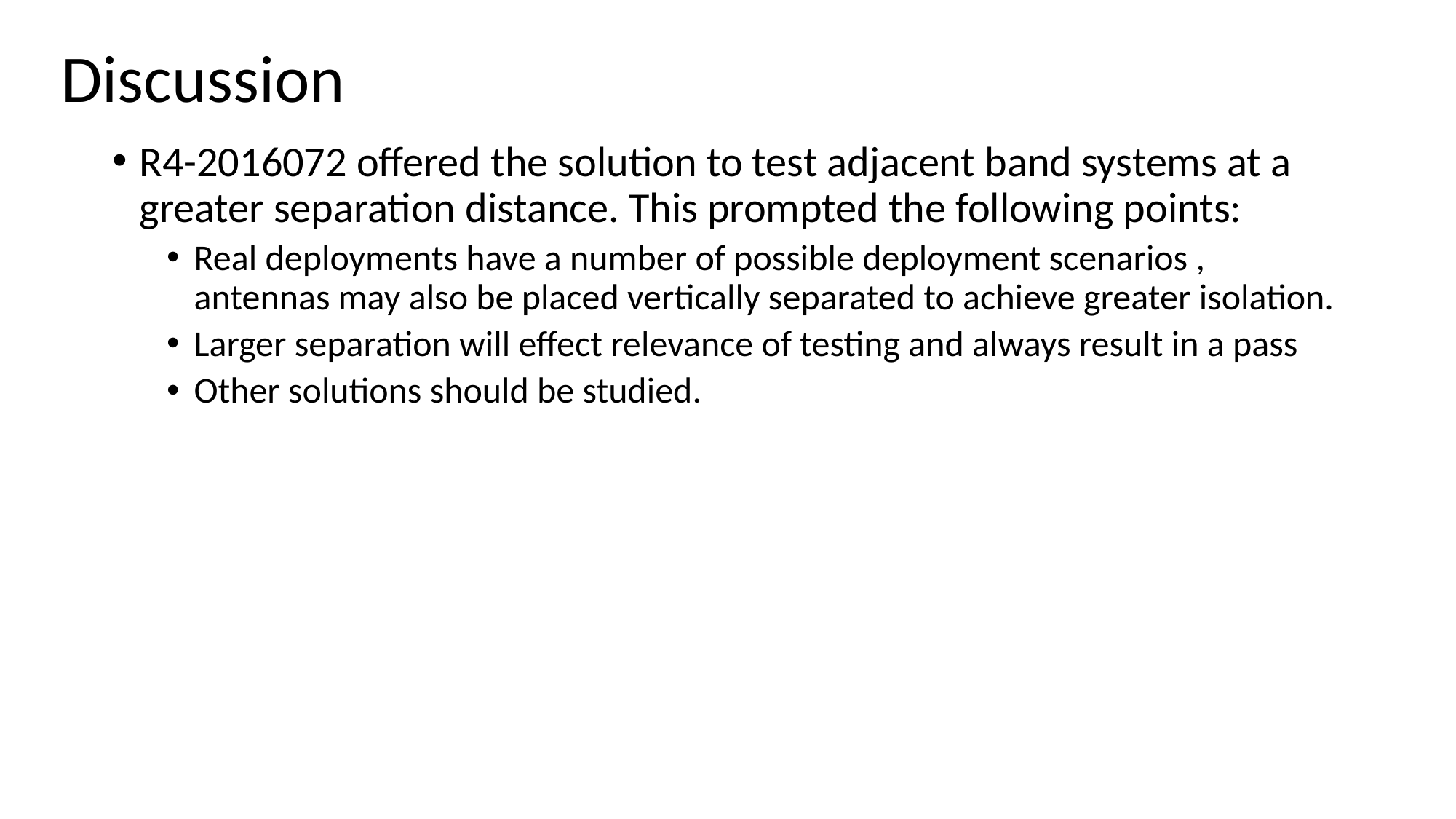

# Discussion
R4-2016072 offered the solution to test adjacent band systems at a greater separation distance. This prompted the following points:
Real deployments have a number of possible deployment scenarios , antennas may also be placed vertically separated to achieve greater isolation.
Larger separation will effect relevance of testing and always result in a pass
Other solutions should be studied.